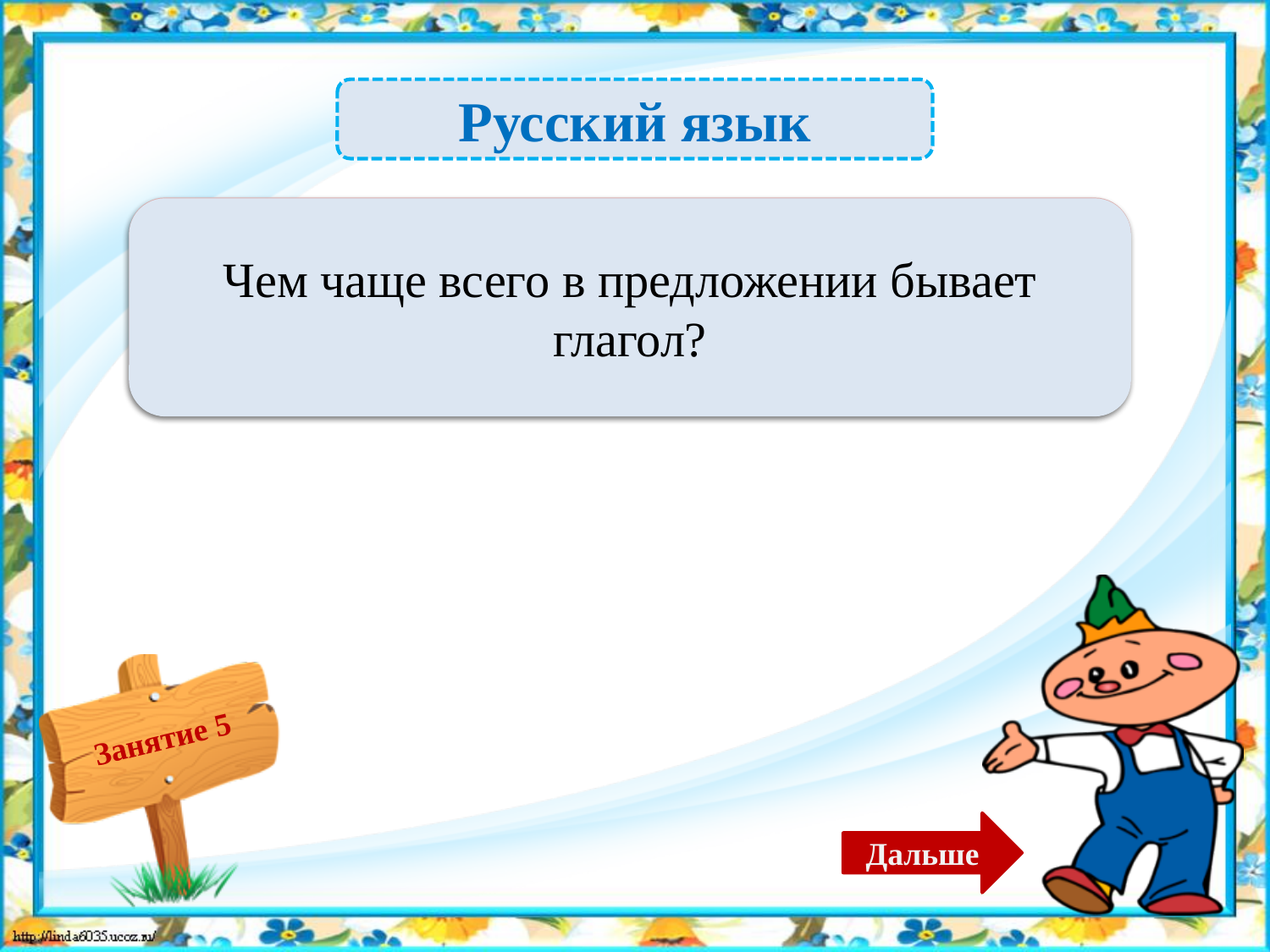

Русский язык
 Сказуемым – 1б.
Чем чаще всего в предложении бывает глагол?

Дальше